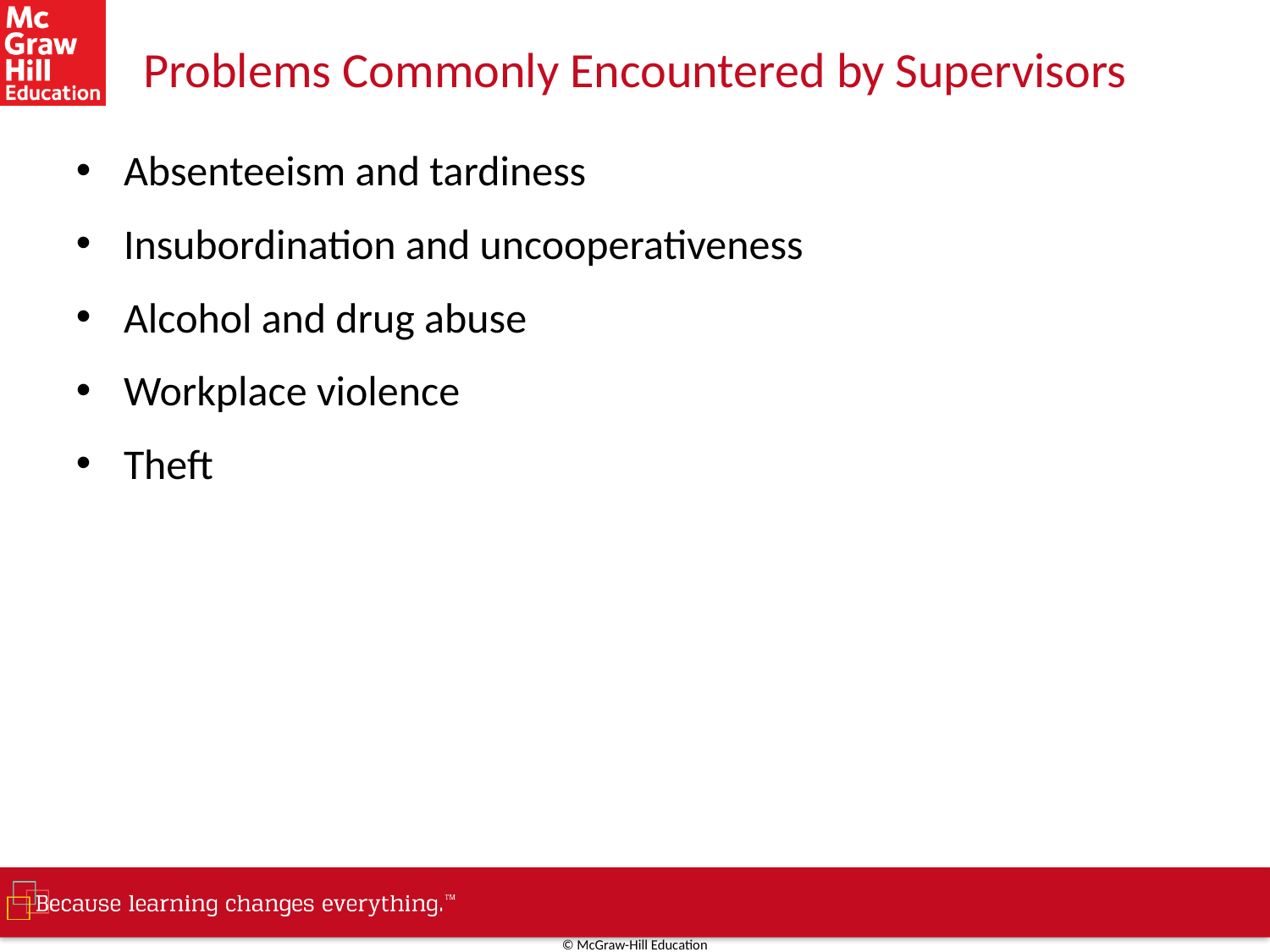

# Problems Commonly Encountered by Supervisors
Absenteeism and tardiness
Insubordination and uncooperativeness
Alcohol and drug abuse
Workplace violence
Theft